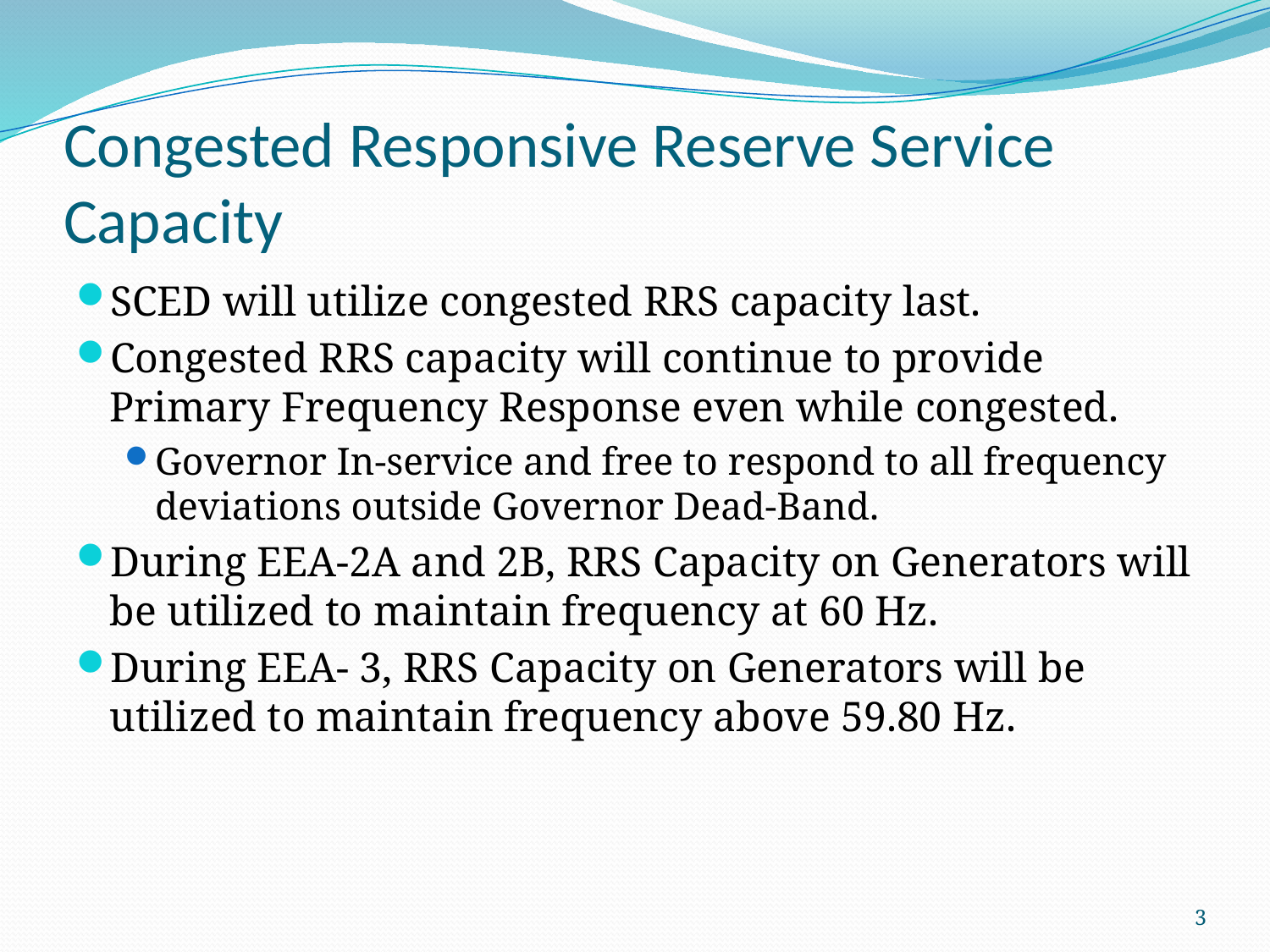

# Congested Responsive Reserve Service Capacity
SCED will utilize congested RRS capacity last.
Congested RRS capacity will continue to provide Primary Frequency Response even while congested.
Governor In-service and free to respond to all frequency deviations outside Governor Dead-Band.
During EEA-2A and 2B, RRS Capacity on Generators will be utilized to maintain frequency at 60 Hz.
During EEA- 3, RRS Capacity on Generators will be utilized to maintain frequency above 59.80 Hz.
3